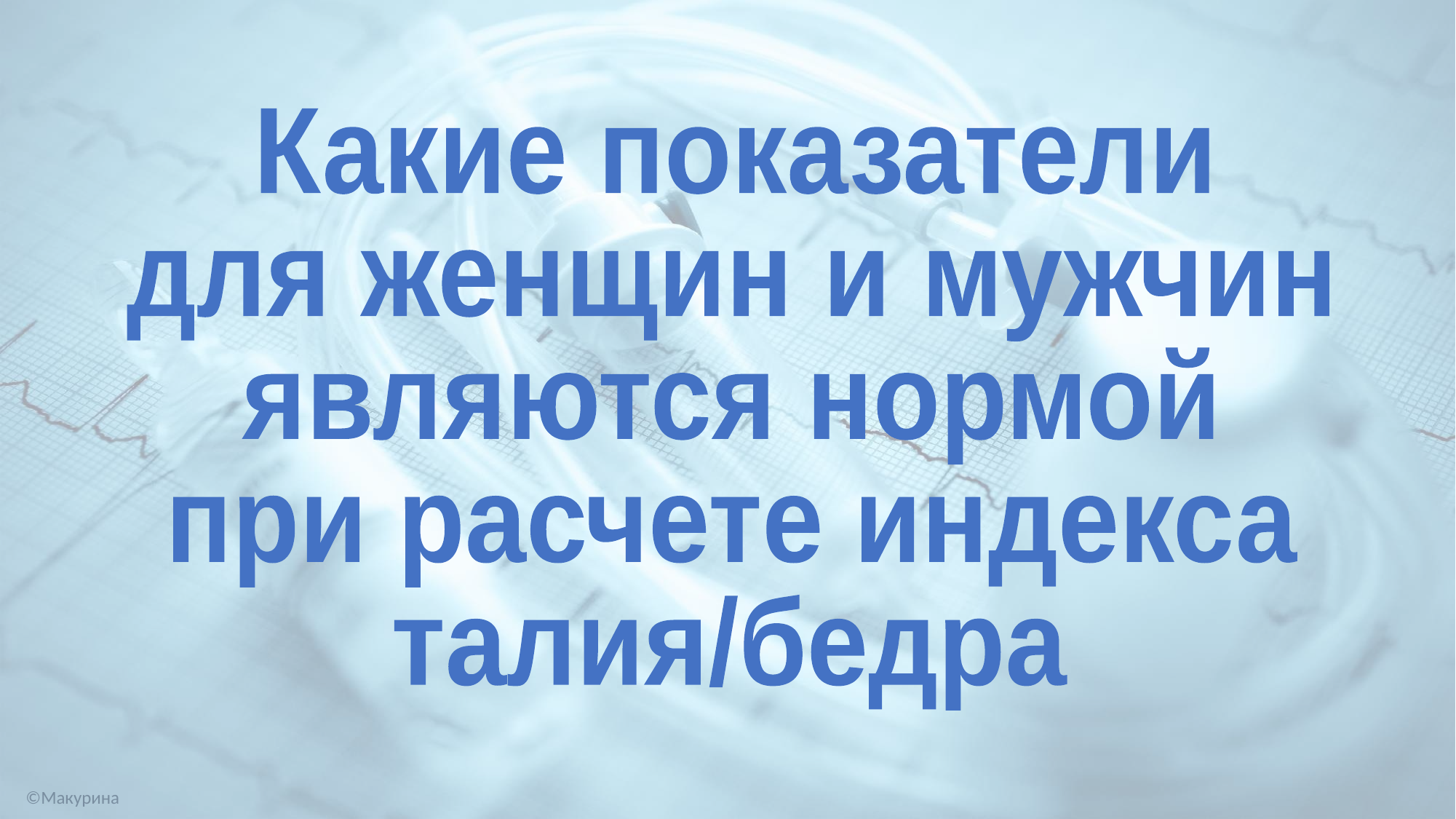

Какие показатели
для женщин и мужчин
являются нормой
при расчете индекса
талия/бедра